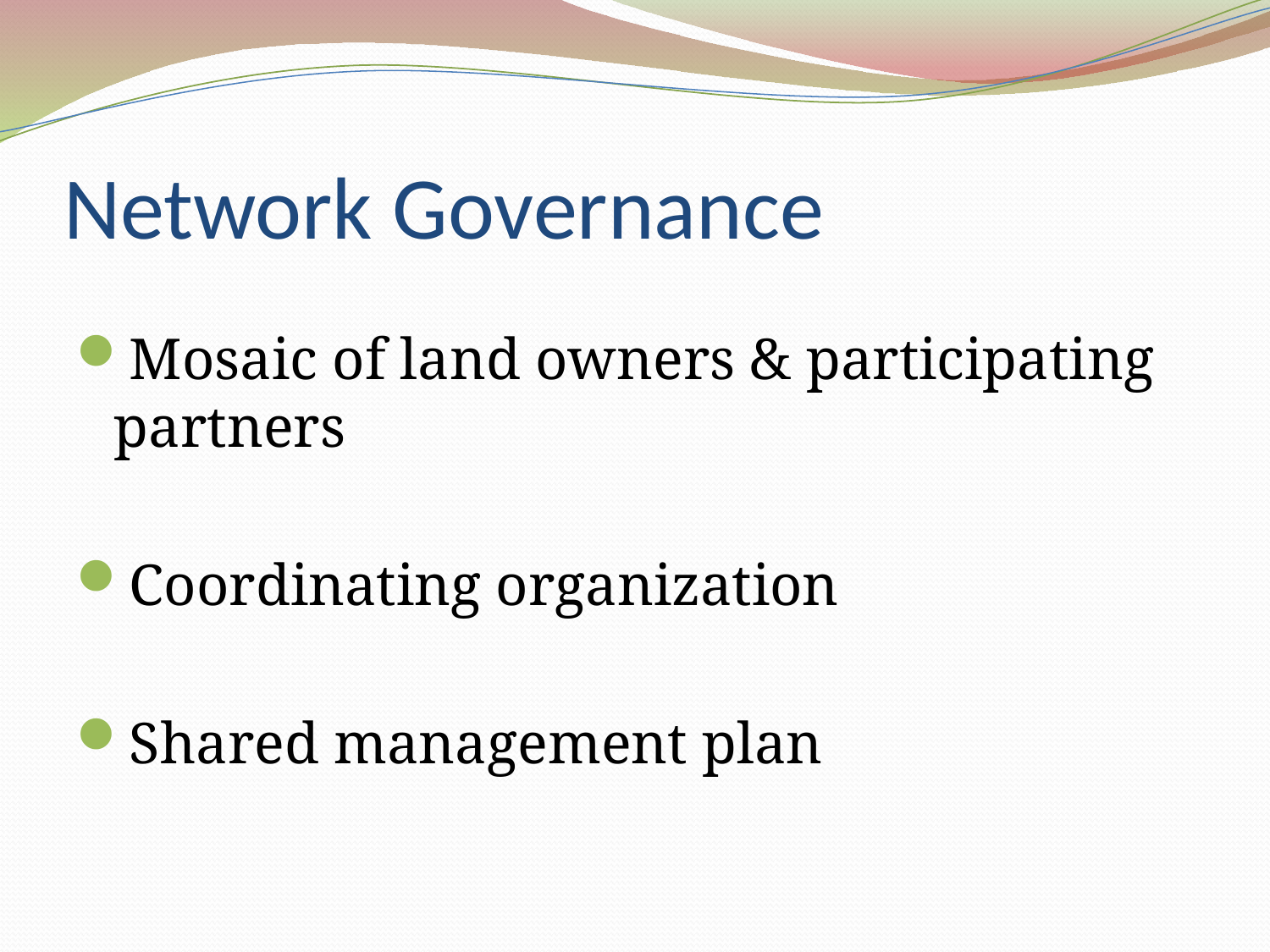

# Network Governance
Mosaic of land owners & participating partners

Coordinating organization

Shared management plan